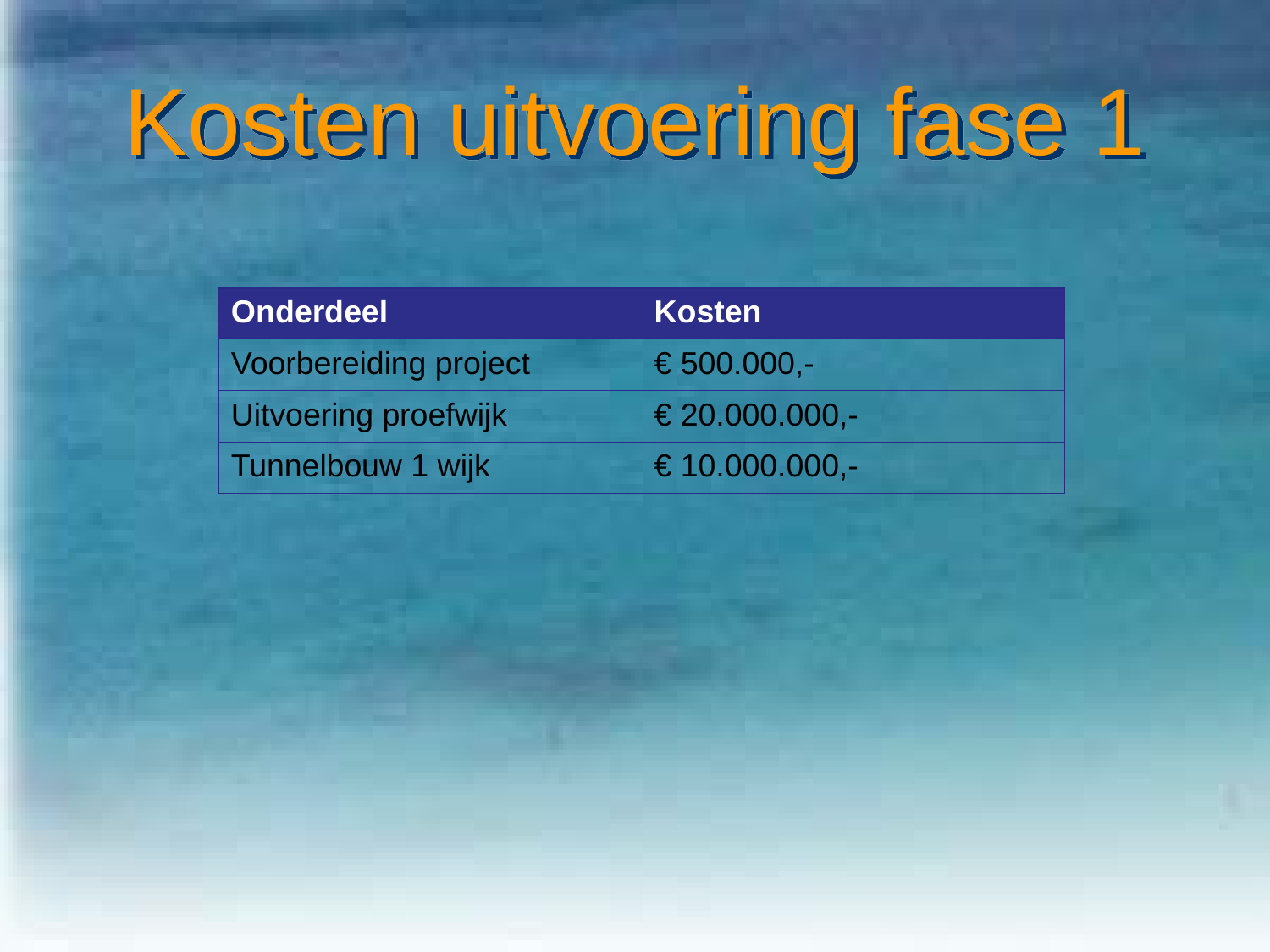

# Kosten uitvoering fase 1
| Onderdeel | Kosten |
| --- | --- |
| Voorbereiding project | € 500.000,- |
| Uitvoering proefwijk | € 20.000.000,- |
| Tunnelbouw 1 wijk | € 10.000.000,- |